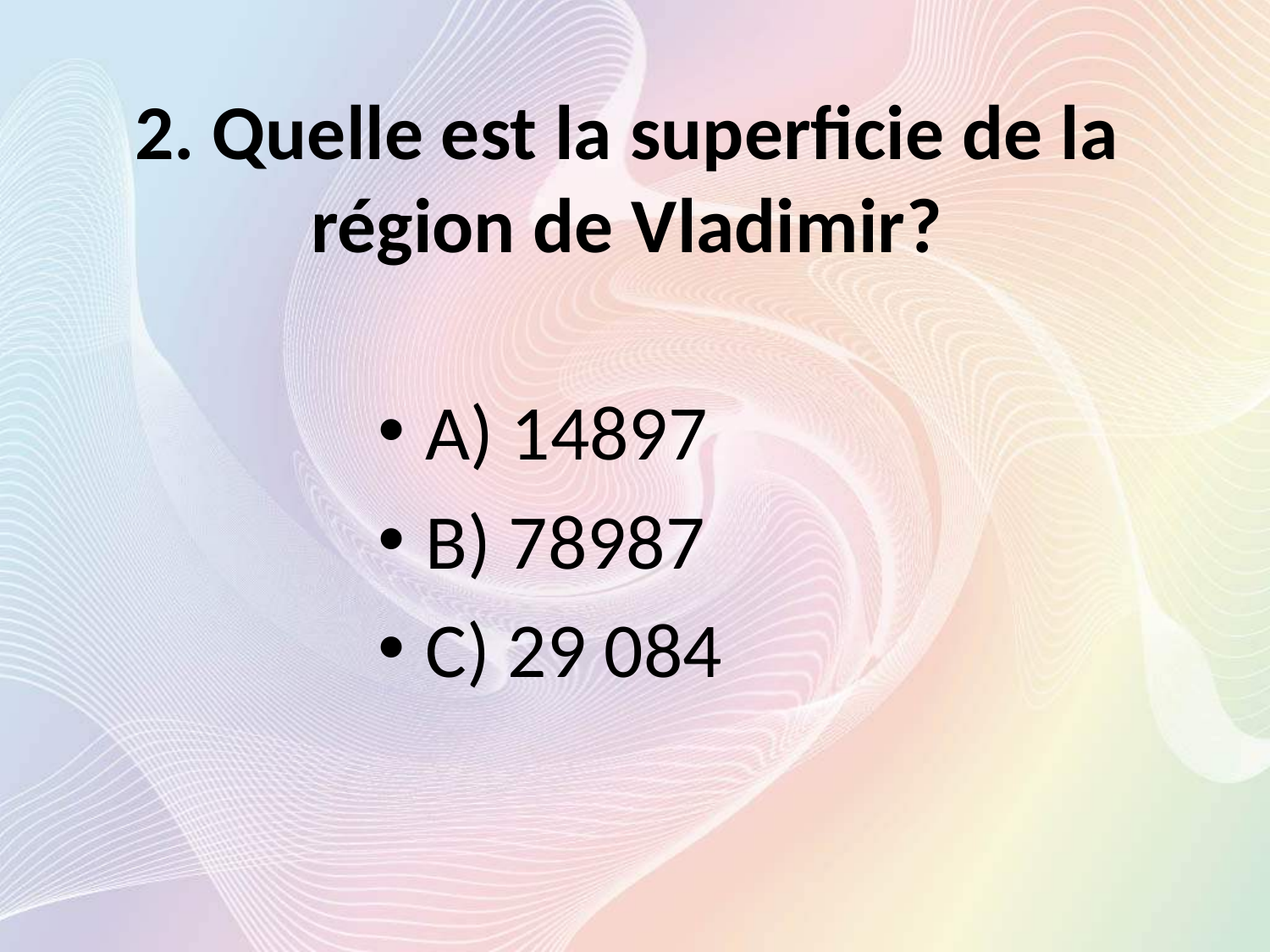

# 2. Quelle est la superficie de la région de Vladimir?
A) 14897
B) 78987
C) 29 084